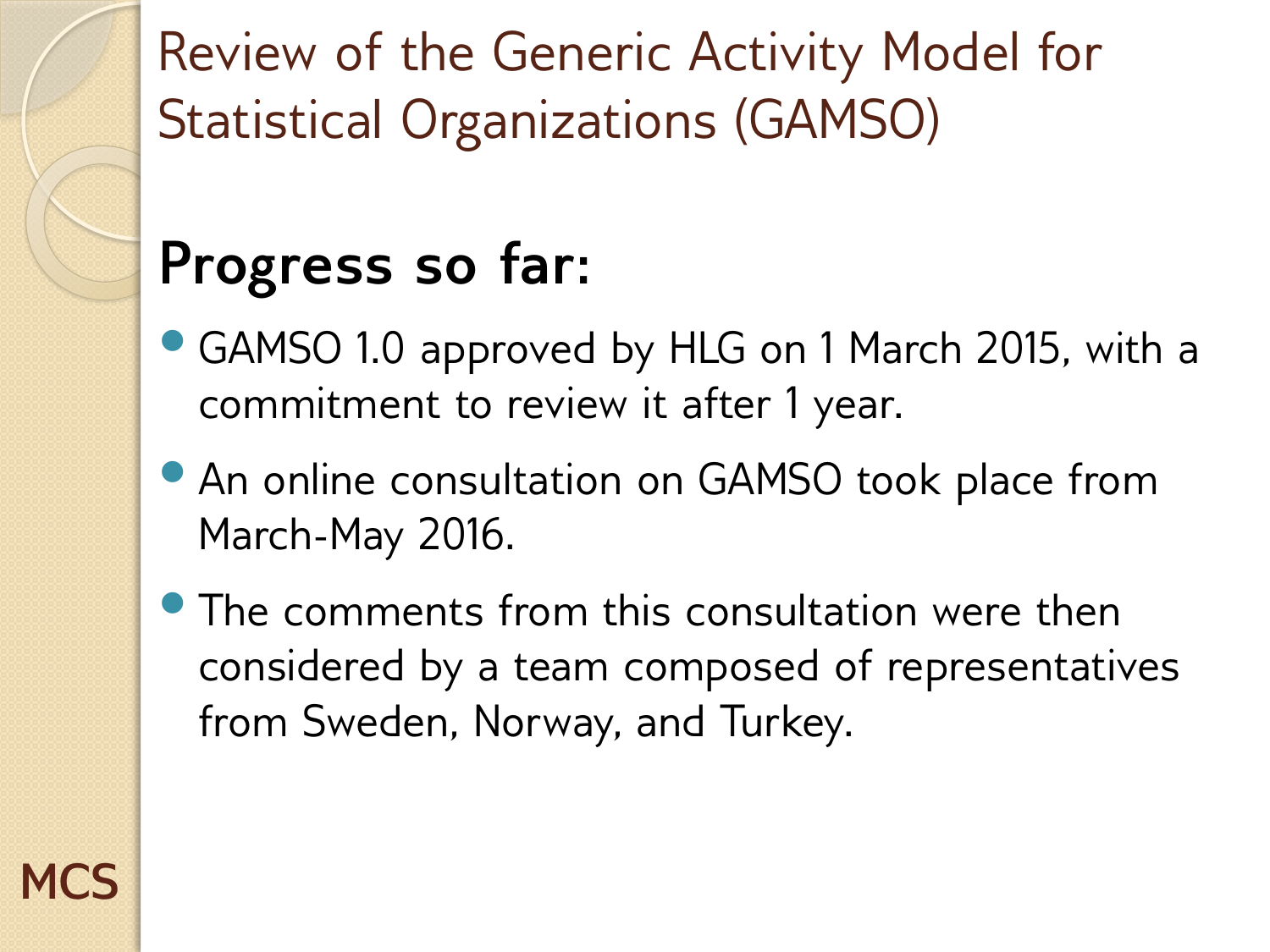

# Review of the Generic Activity Model for Statistical Organizations (GAMSO)
Progress so far:
GAMSO 1.0 approved by HLG on 1 March 2015, with a commitment to review it after 1 year.
An online consultation on GAMSO took place from March-May 2016.
The comments from this consultation were then considered by a team composed of representatives from Sweden, Norway, and Turkey.

MCS